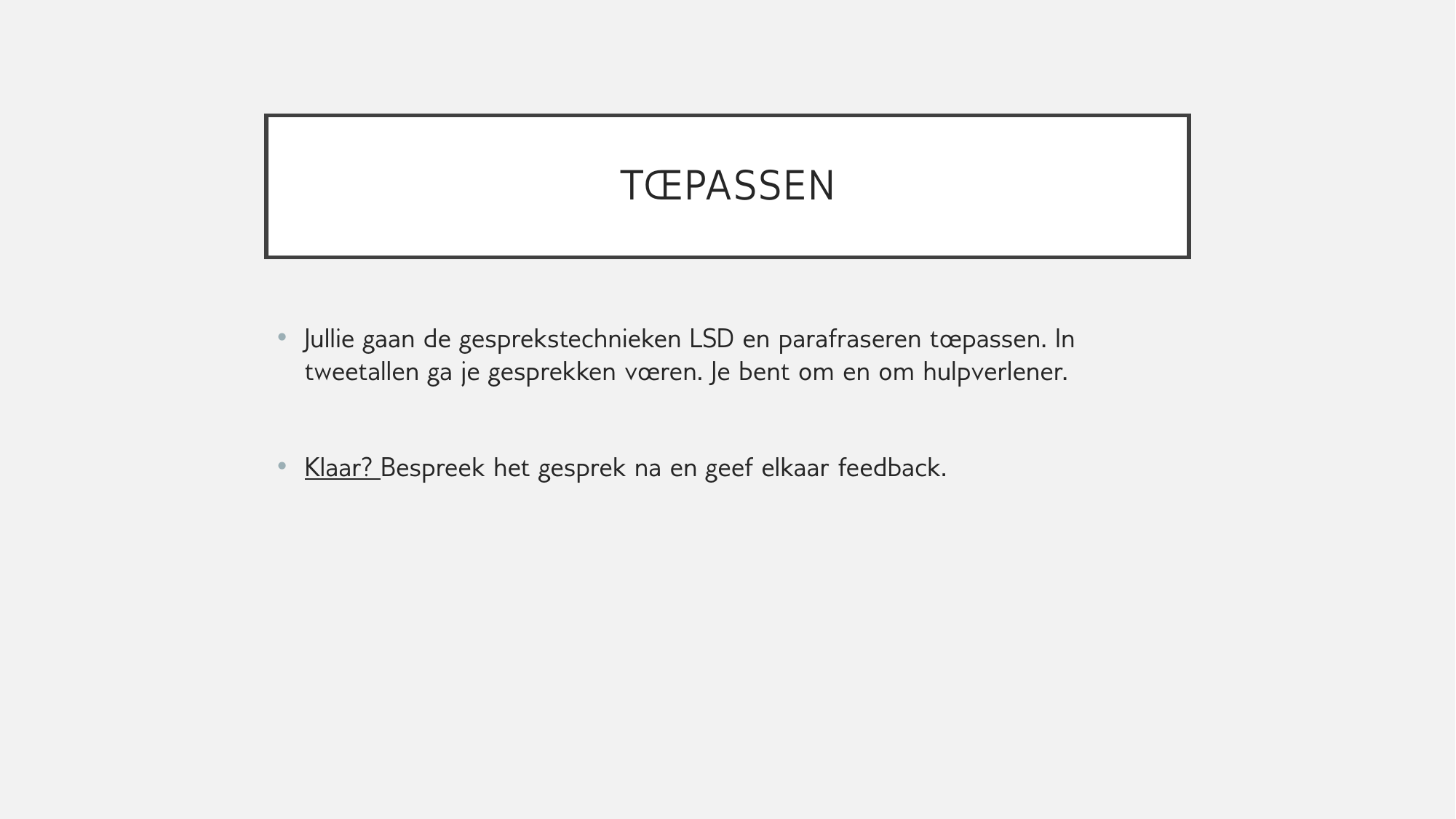

# Toepassen
Jullie gaan de gesprekstechnieken LSD en parafraseren toepassen. In tweetallen ga je gesprekken voeren. Je bent om en om hulpverlener.

Klaar? Bespreek het gesprek na en geef elkaar feedback.